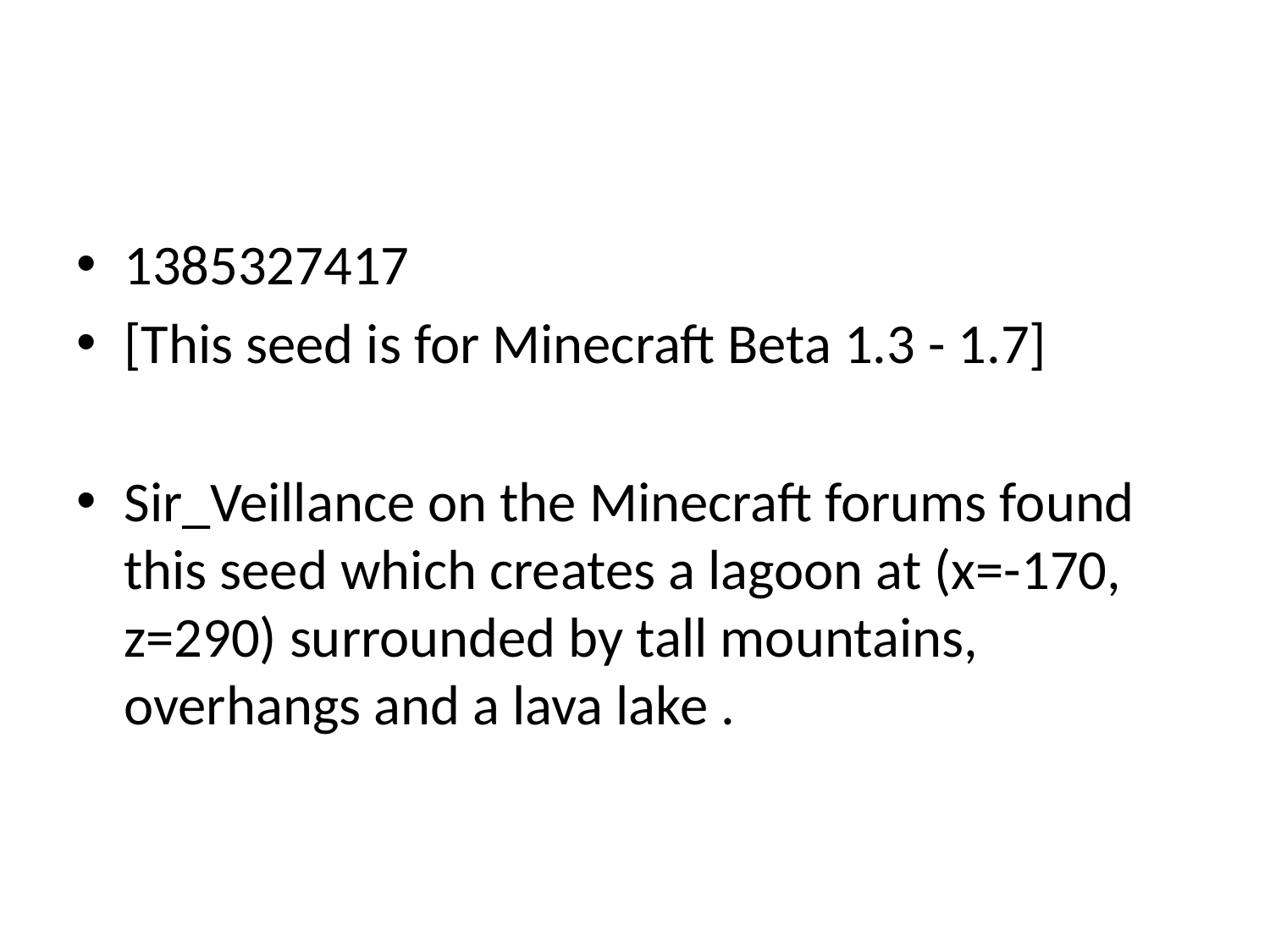

#
1385327417
[This seed is for Minecraft Beta 1.3 - 1.7]

Sir_Veillance on the Minecraft forums found this seed which creates a lagoon at (x=-170, z=290) surrounded by tall mountains, overhangs and a lava lake .